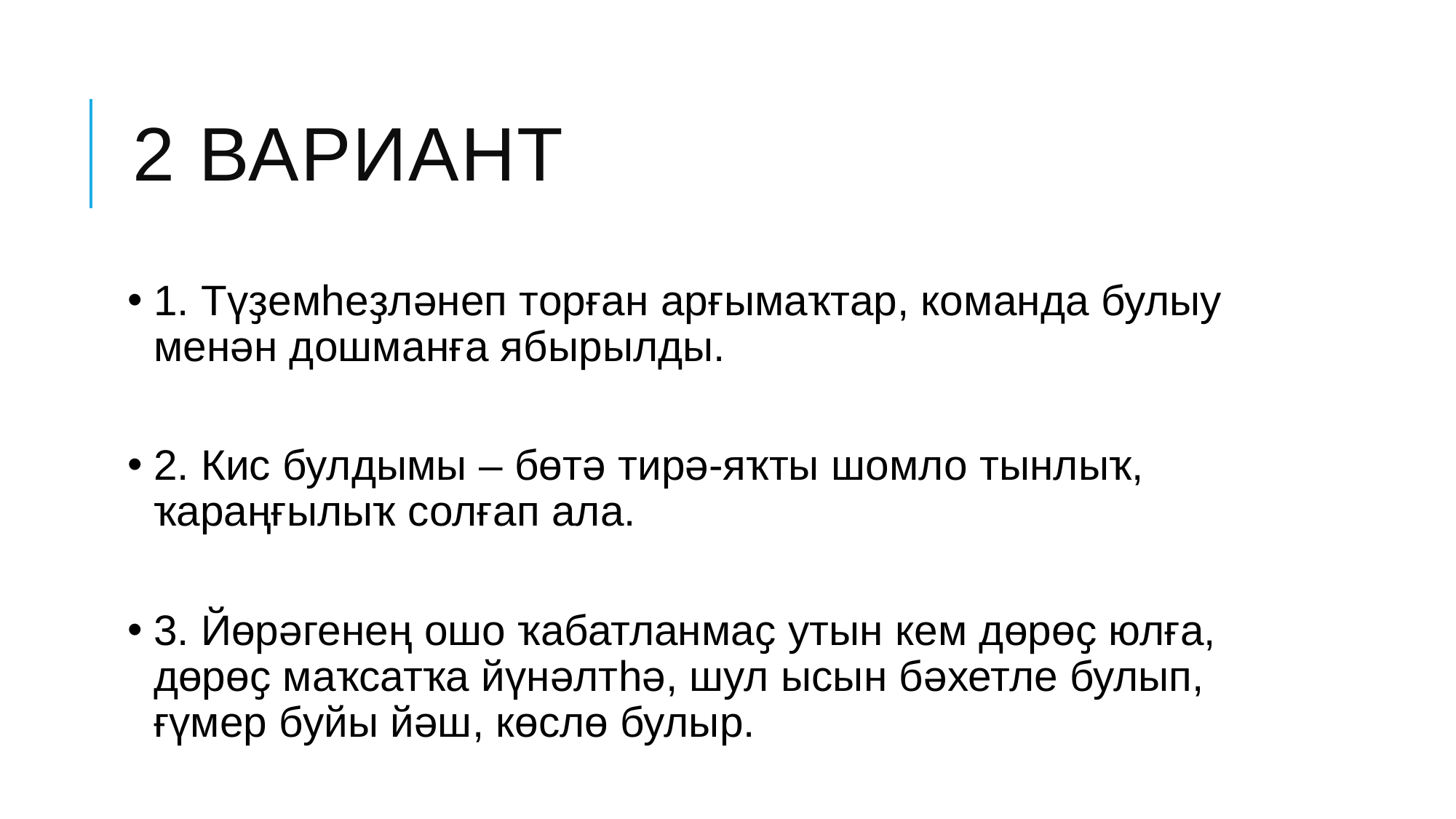

# 2 вариант
1. Түҙемһеҙләнеп торған арғымаҡтар, команда булыу менән дошманға ябырылды.

2. Кис булдымы – бөтә тирә-яҡты шомло тынлыҡ, ҡараңғылыҡ солғап ала.

3. Йөрәгенең ошо ҡабатланмаҫ утын кем дөрөҫ юлға, дөрөҫ маҡсатҡа йүнәлтһә, шул ысын бәхетле булып, ғүмер буйы йәш, көслө булыр.